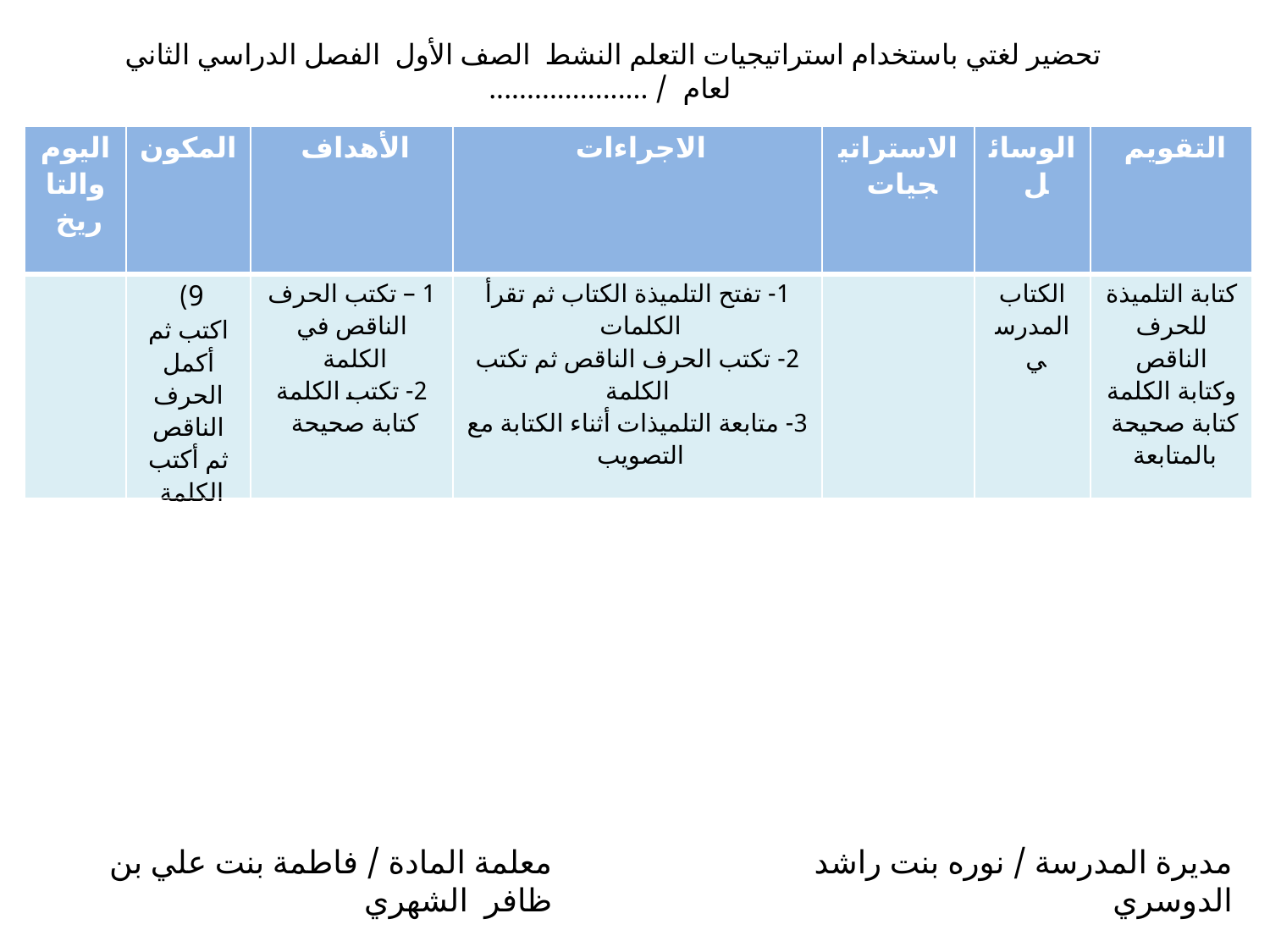

تحضير لغتي باستخدام استراتيجيات التعلم النشط  الصف الأول  الفصل الدراسي الثاني  لعام  / .....................

| اليوم والتاريخ | المكون | الأهداف | الاجراءات | الاستراتيجيات | الوسائل | التقويم |
| --- | --- | --- | --- | --- | --- | --- |
|  | 9) اكتب ثم أكمل الحرف الناقص ثم أكتب الكلمة | 1 – تكتب الحرف الناقص في الكلمة 2- تكتب الكلمة كتابة صحيحة | 1- تفتح التلميذة الكتاب ثم تقرأ الكلمات 2- تكتب الحرف الناقص ثم تكتب الكلمة 3- متابعة التلميذات أثناء الكتابة مع التصويب |  | الكتاب المدرسي | كتابة التلميذة للحرف الناقص وكتابة الكلمة كتابة صحيحة بالمتابعة |
معلمة المادة / فاطمة بنت علي بن ظافر  الشهري
مديرة المدرسة / نوره بنت راشد الدوسري